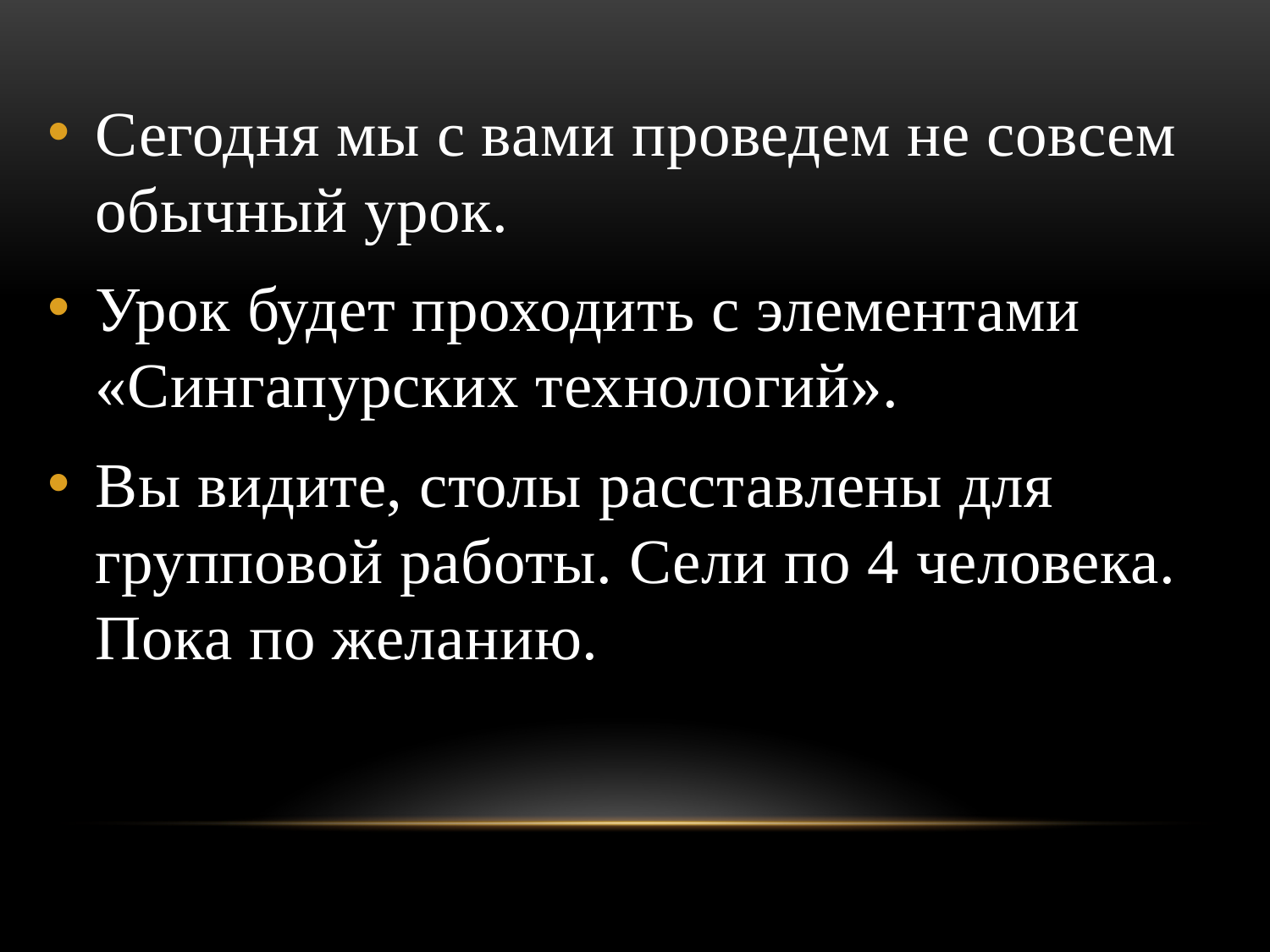

Сегодня мы с вами проведем не совсем обычный урок.
Урок будет проходить с элементами «Сингапурских технологий».
Вы видите, столы расставлены для групповой работы. Сели по 4 человека. Пока по желанию.